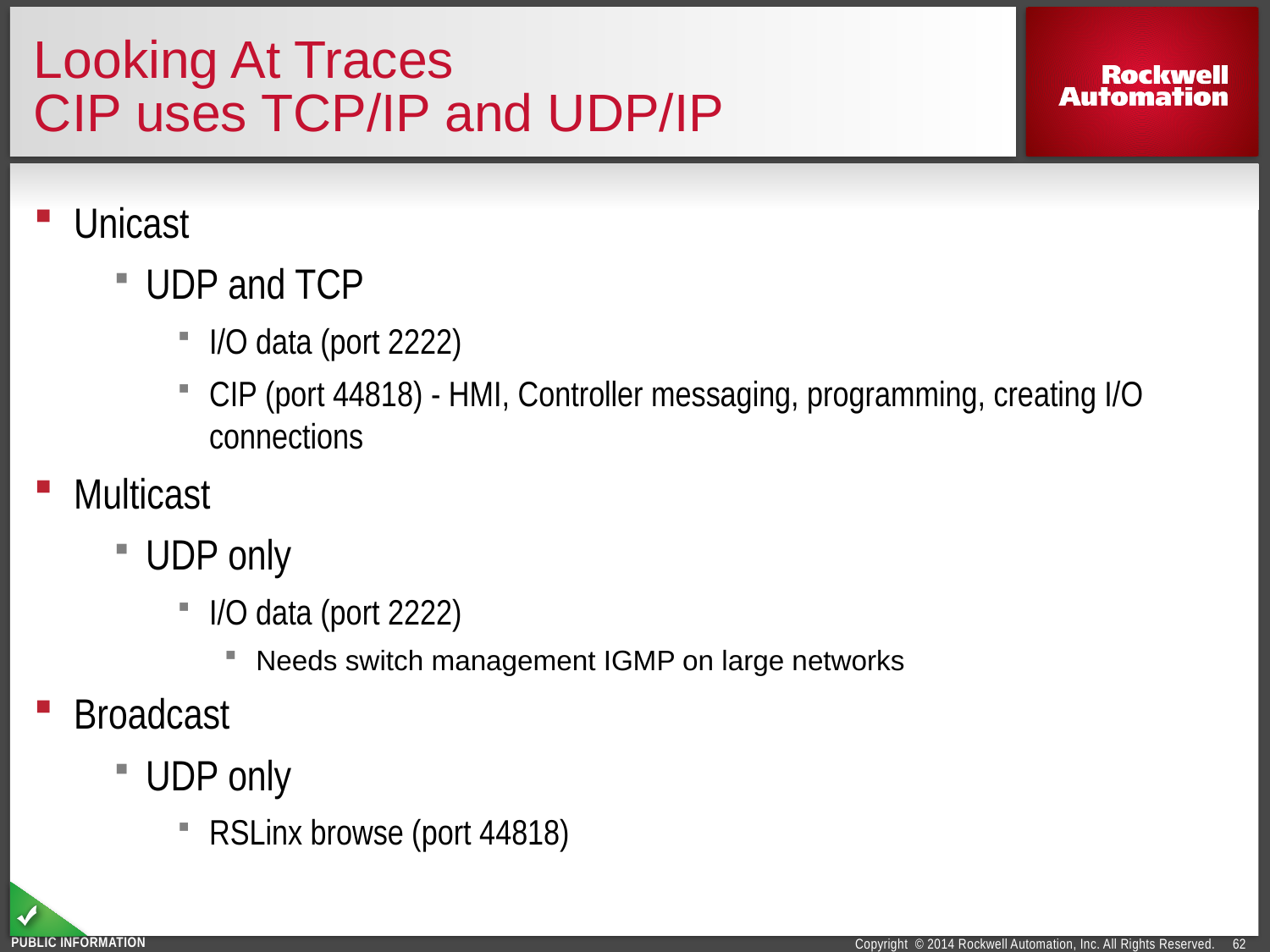

# Looking At Traces CIP uses TCP/IP and UDP/IP
Unicast
UDP and TCP
I/O data (port 2222)
CIP (port 44818) - HMI, Controller messaging, programming, creating I/O connections
Multicast
UDP only
I/O data (port 2222)
Needs switch management IGMP on large networks
Broadcast
UDP only
RSLinx browse (port 44818)

62